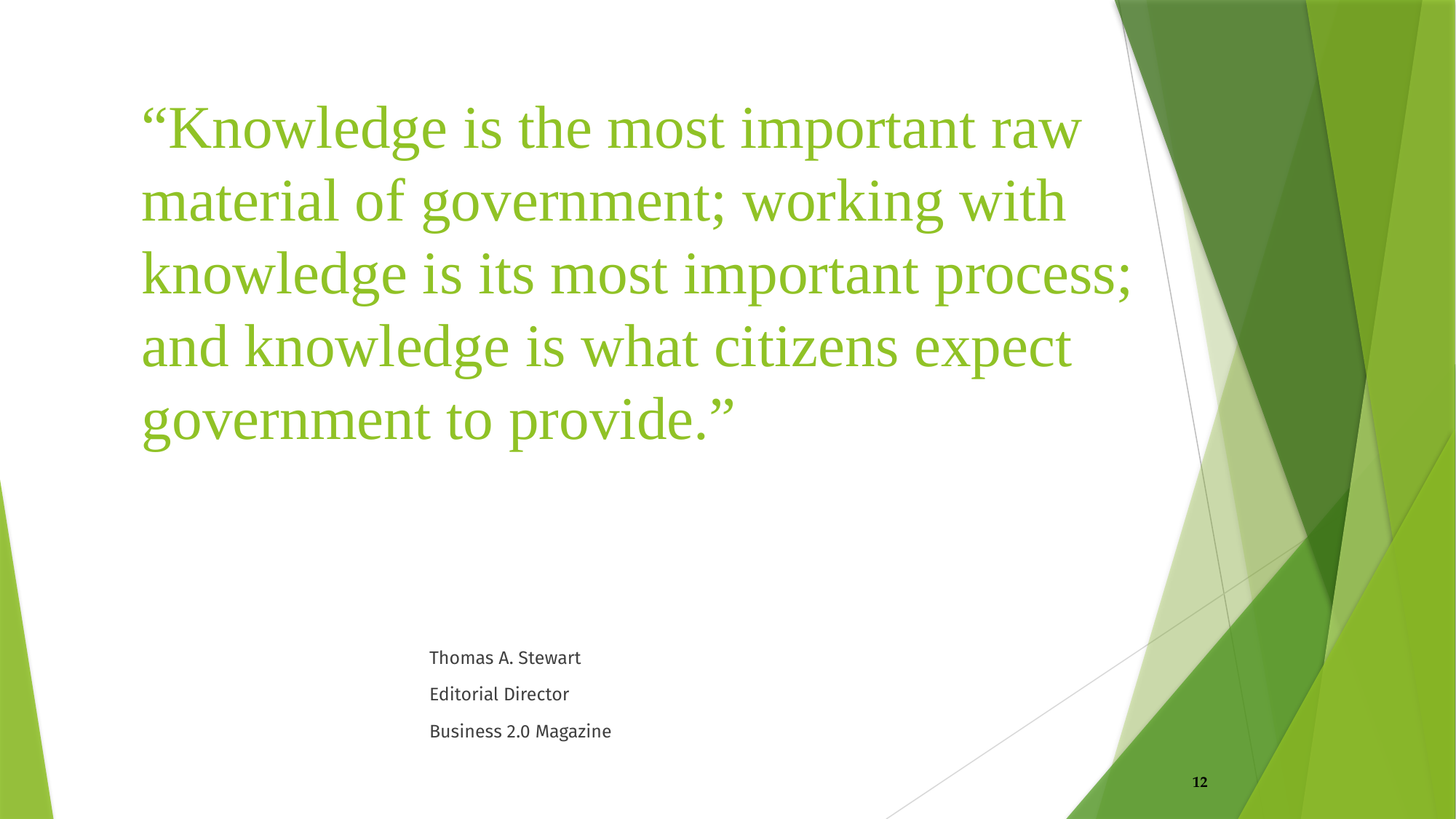

# “Knowledge is the most important raw material of government; working with knowledge is its most important process; and knowledge is what citizens expect government to provide.”
Thomas A. Stewart
Editorial Director
Business 2.0 Magazine
12